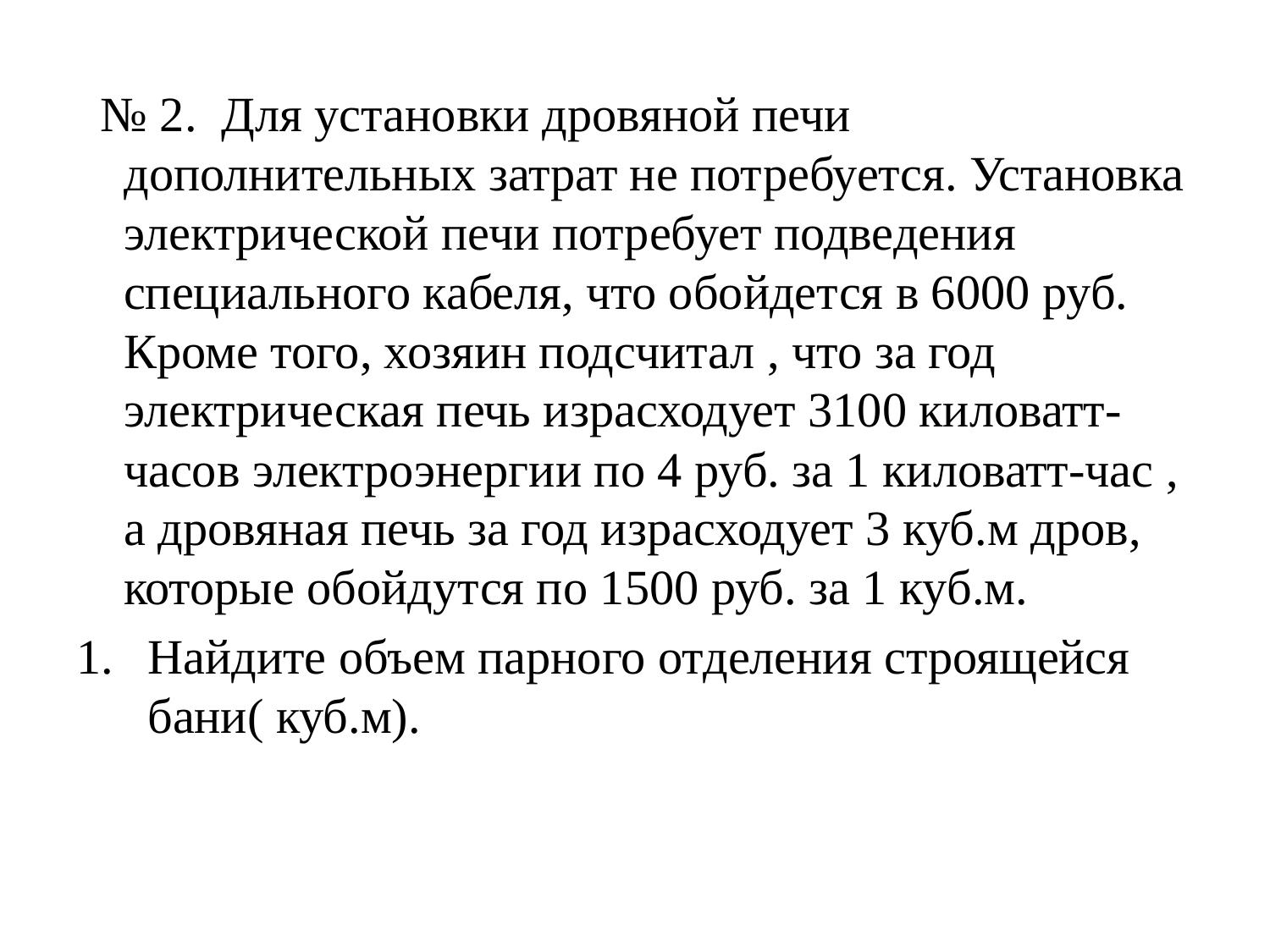

№ 2.  Для установки дровяной печи дополнительных затрат не потребуется. Установка электрической печи потребует подведения специального кабеля, что обойдется в 6000 руб. Кроме того, хозяин подсчитал , что за год электрическая печь израсходует 3100 киловатт-часов электроэнергии по 4 руб. за 1 киловатт-час , а дровяная печь за год израсходует 3 куб.м дров, которые обойдутся по 1500 руб. за 1 куб.м.
Найдите объем парного отделения строящейся бани( куб.м).